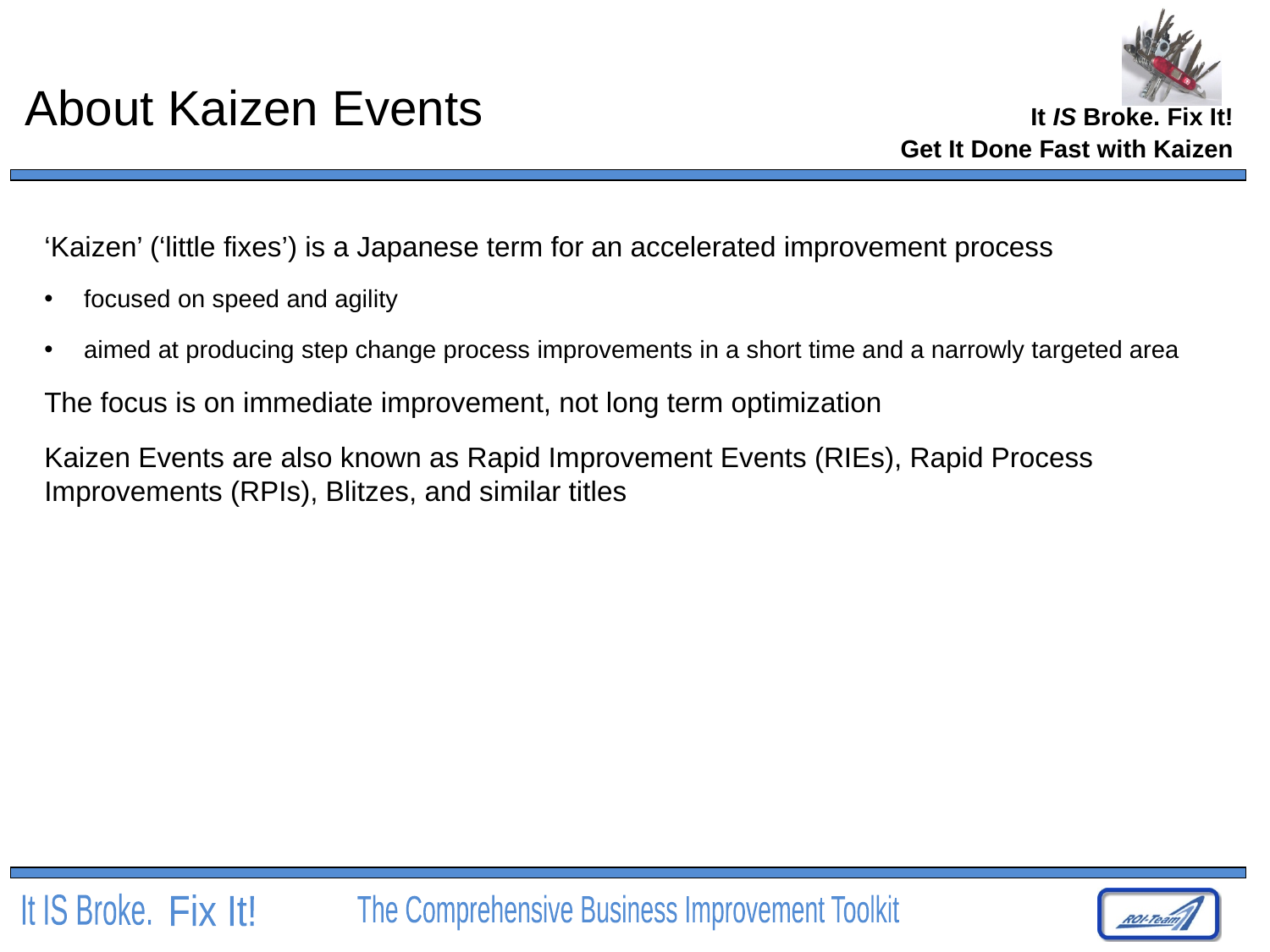

# About Kaizen Events
Get It Done Fast with Kaizen
‘Kaizen’ (‘little fixes’) is a Japanese term for an accelerated improvement process
focused on speed and agility
aimed at producing step change process improvements in a short time and a narrowly targeted area
The focus is on immediate improvement, not long term optimization
Kaizen Events are also known as Rapid Improvement Events (RIEs), Rapid Process Improvements (RPIs), Blitzes, and similar titles